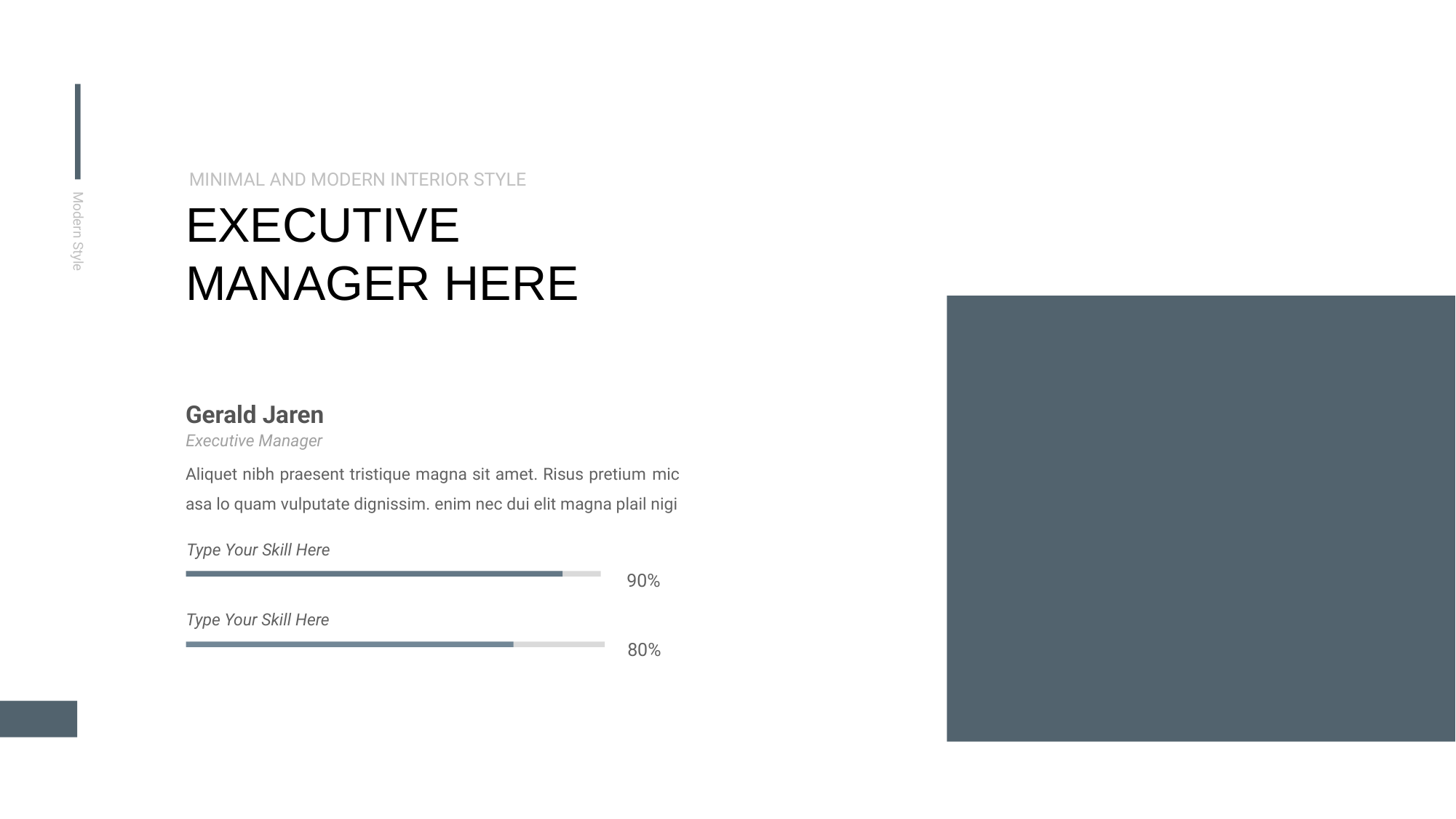

MINIMAL AND MODERN INTERIOR STYLE
EXECUTIVE MANAGER HERE
Modern Style
Gerald Jaren
Executive Manager
Aliquet nibh praesent tristique magna sit amet. Risus pretium mic asa lo quam vulputate dignissim. enim nec dui elit magna plail nigi
Type Your Skill Here
90%

Type Your Skill Here
80%